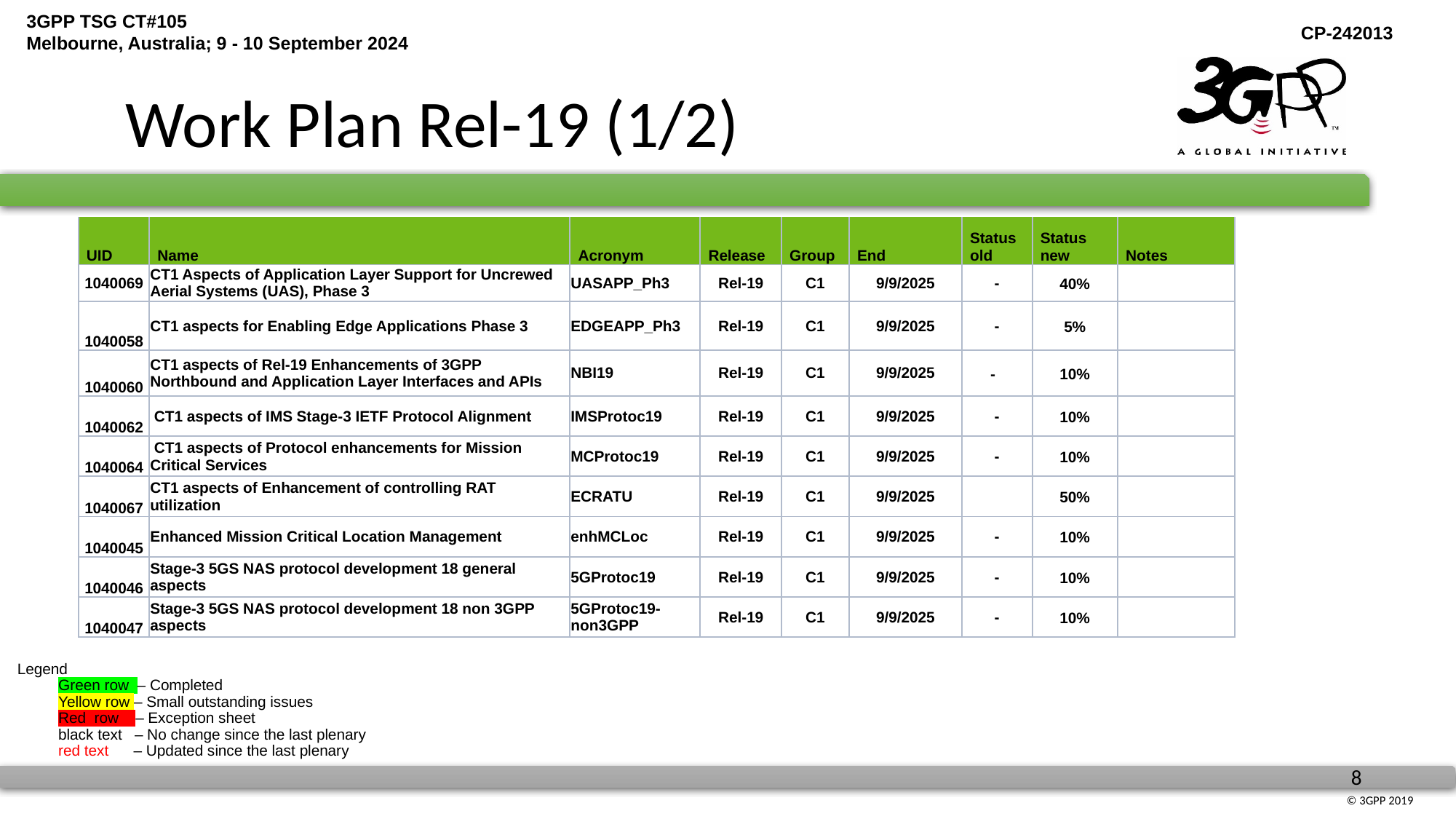

# Work Plan Rel-19 (1/2)
| UID | Name | Acronym | Release | Group | End | Status old | Status new | Notes |
| --- | --- | --- | --- | --- | --- | --- | --- | --- |
| 1040069 | CT1 Aspects of Application Layer Support for Uncrewed Aerial Systems (UAS), Phase 3 | UASAPP\_Ph3 | Rel-19 | C1 | 9/9/2025 | - | 40% |  |
| 1040058 | CT1 aspects for Enabling Edge Applications Phase 3 | EDGEAPP\_Ph3 | Rel-19 | C1 | 9/9/2025 | - | 5% |  |
| 1040060 | CT1 aspects of Rel-19 Enhancements of 3GPP Northbound and Application Layer Interfaces and APIs | NBI19 | Rel-19 | C1 | 9/9/2025 | - | 10% |  |
| 1040062 | CT1 aspects of IMS Stage-3 IETF Protocol Alignment | IMSProtoc19 | Rel-19 | C1 | 9/9/2025 | - | 10% |  |
| 1040064 | CT1 aspects of Protocol enhancements for Mission Critical Services | MCProtoc19 | Rel-19 | C1 | 9/9/2025 | - | 10% |  |
| 1040067 | CT1 aspects of Enhancement of controlling RAT utilization | ECRATU | Rel-19 | C1 | 9/9/2025 |  | 50% |  |
| 1040045 | Enhanced Mission Critical Location Management | enhMCLoc | Rel-19 | C1 | 9/9/2025 | - | 10% |  |
| 1040046 | Stage-3 5GS NAS protocol development 18 general aspects | 5GProtoc19 | Rel-19 | C1 | 9/9/2025 | - | 10% |  |
| 1040047 | Stage-3 5GS NAS protocol development 18 non 3GPP aspects | 5GProtoc19-non3GPP | Rel-19 | C1 | 9/9/2025 | - | 10% |  |
Legend
Green row  – Completed
	Yellow row – Small outstanding issues
Red  row    – Exception sheet
	black text   – No change since the last plenary
	red text      – Updated since the last plenary